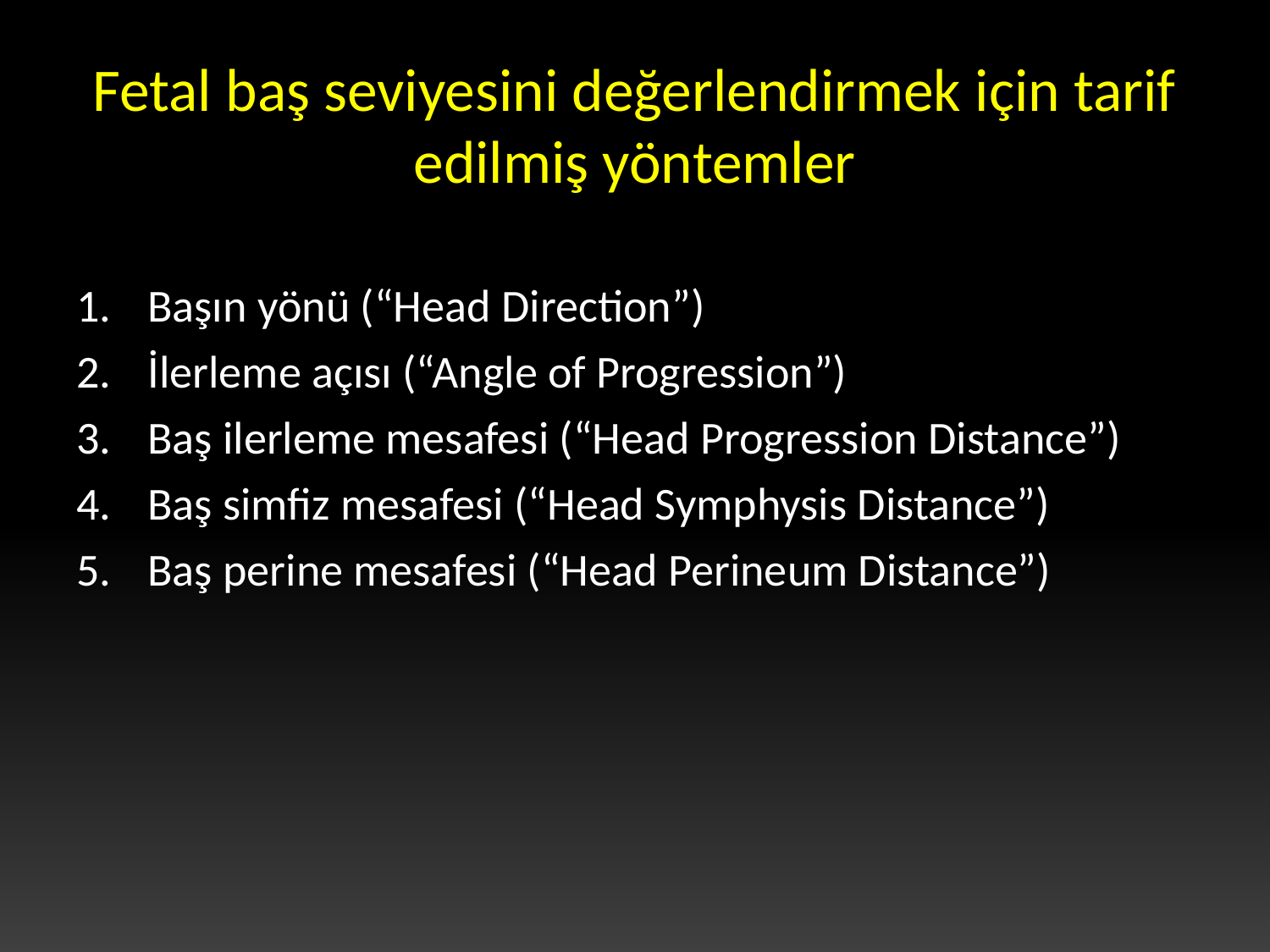

# Fetal baş seviyesini değerlendirmek için tarif edilmiş yöntemler
Başın yönü (“Head Direction”)
İlerleme açısı (“Angle of Progression”)
Baş ilerleme mesafesi (“Head Progression Distance”)
Baş simfiz mesafesi (“Head Symphysis Distance”)
Baş perine mesafesi (“Head Perineum Distance”)